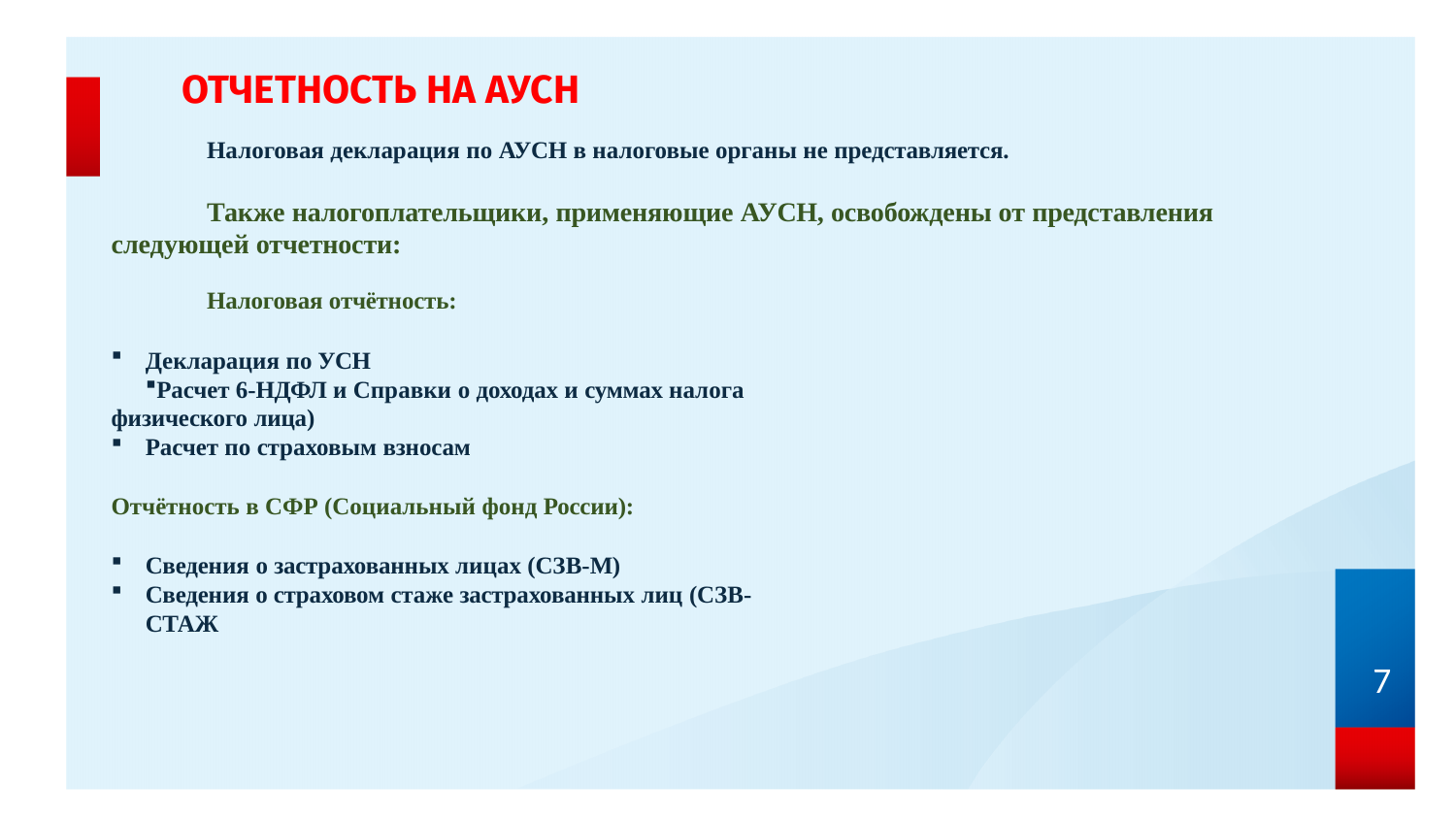

# ОТЧЕТНОСТЬ НА АУСН
Налоговая декларация по АУСН в налоговые органы не представляется.

Также налогоплательщики, применяющие АУСН, освобождены от представления следующей отчетности:
Налоговая отчётность:

Декларация по УСН
Расчет 6-НДФЛ и Справки о доходах и суммах налога физического лица)
Расчет по страховым взносам

Отчётность в СФР (Социальный фонд России):

Сведения о застрахованных лицах (СЗВ-М)
Сведения о страховом стаже застрахованных лиц (СЗВ-СТАЖ
7